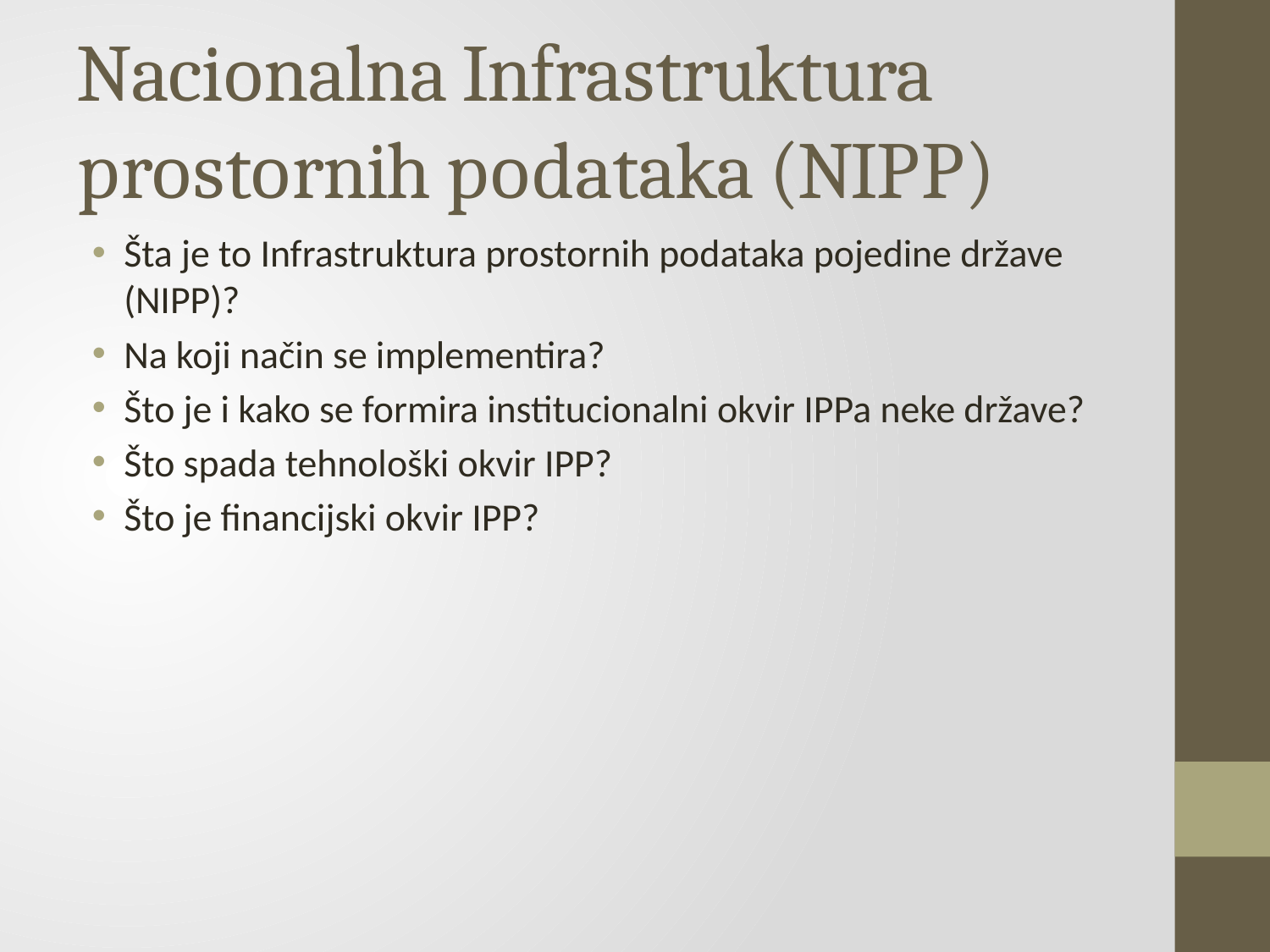

# Nacionalna Infrastruktura prostornih podataka (NIPP)
Šta je to Infrastruktura prostornih podataka pojedine države (NIPP)?
Na koji način se implementira?
Što je i kako se formira institucionalni okvir IPPa neke države?
Što spada tehnološki okvir IPP?
Što je financijski okvir IPP?